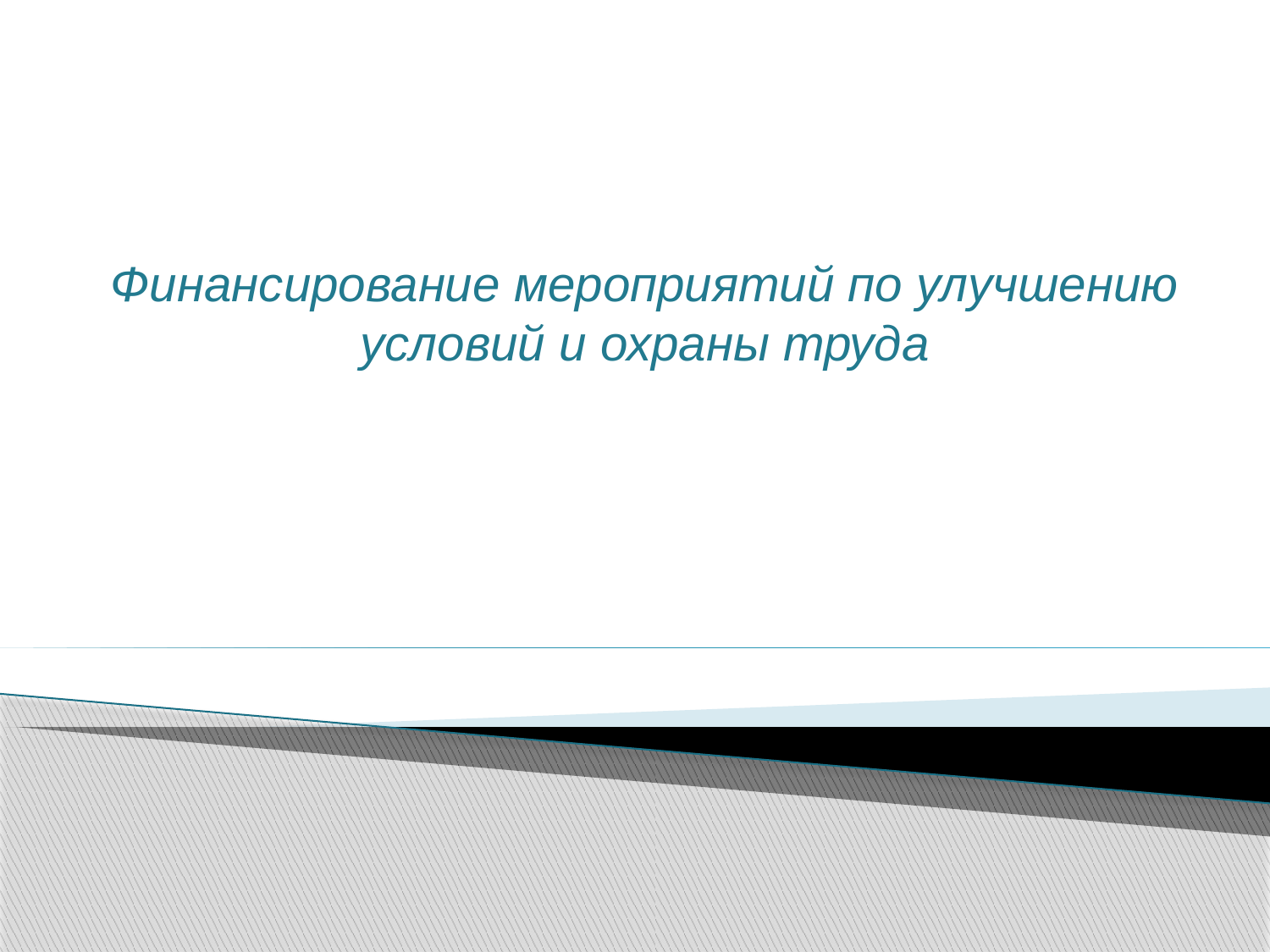

Финансирование мероприятий по улучшению условий и охраны труда